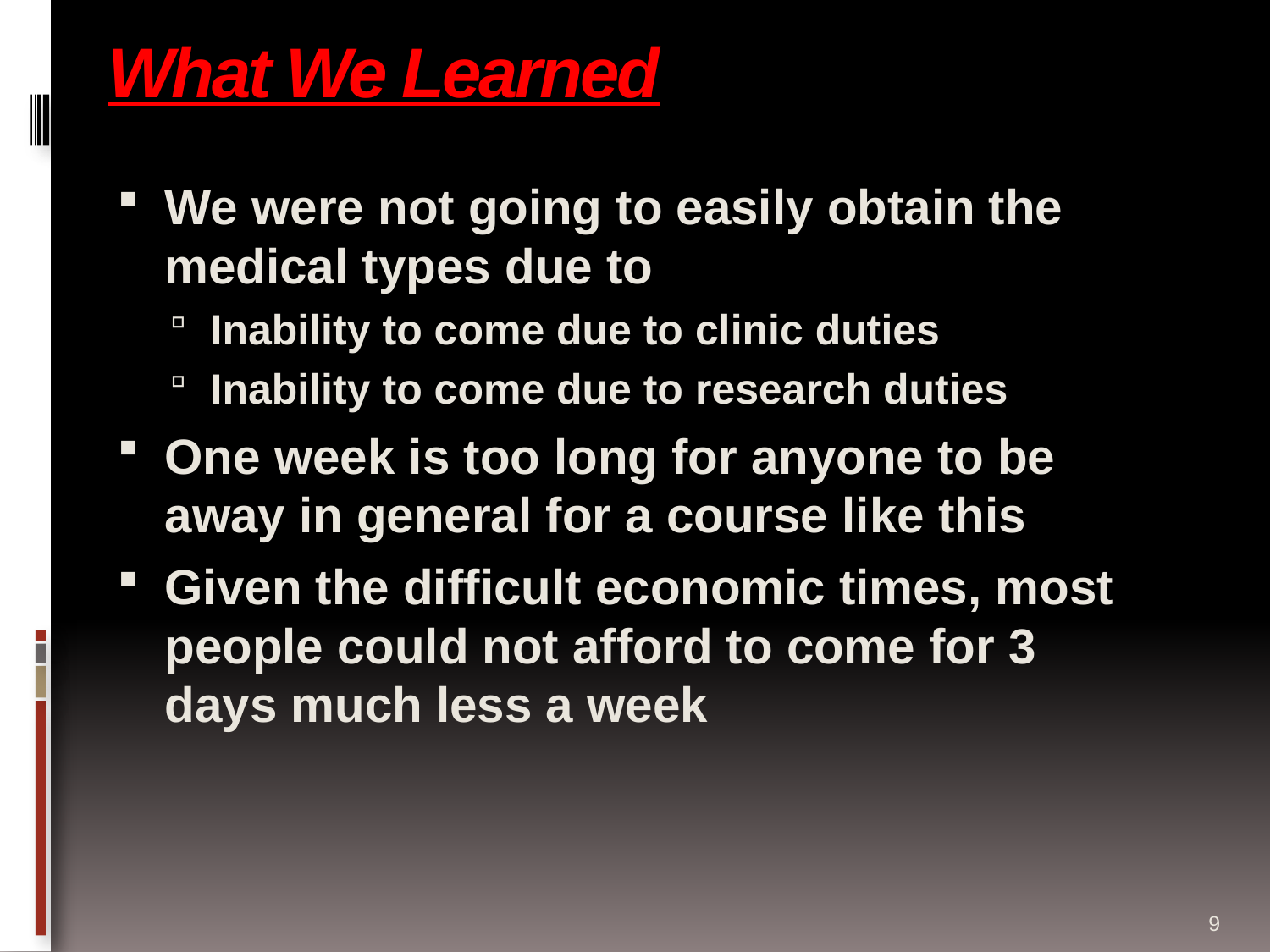

# What We Learned
We were not going to easily obtain the medical types due to
Inability to come due to clinic duties
Inability to come due to research duties
One week is too long for anyone to be away in general for a course like this
Given the difficult economic times, most people could not afford to come for 3 days much less a week

9